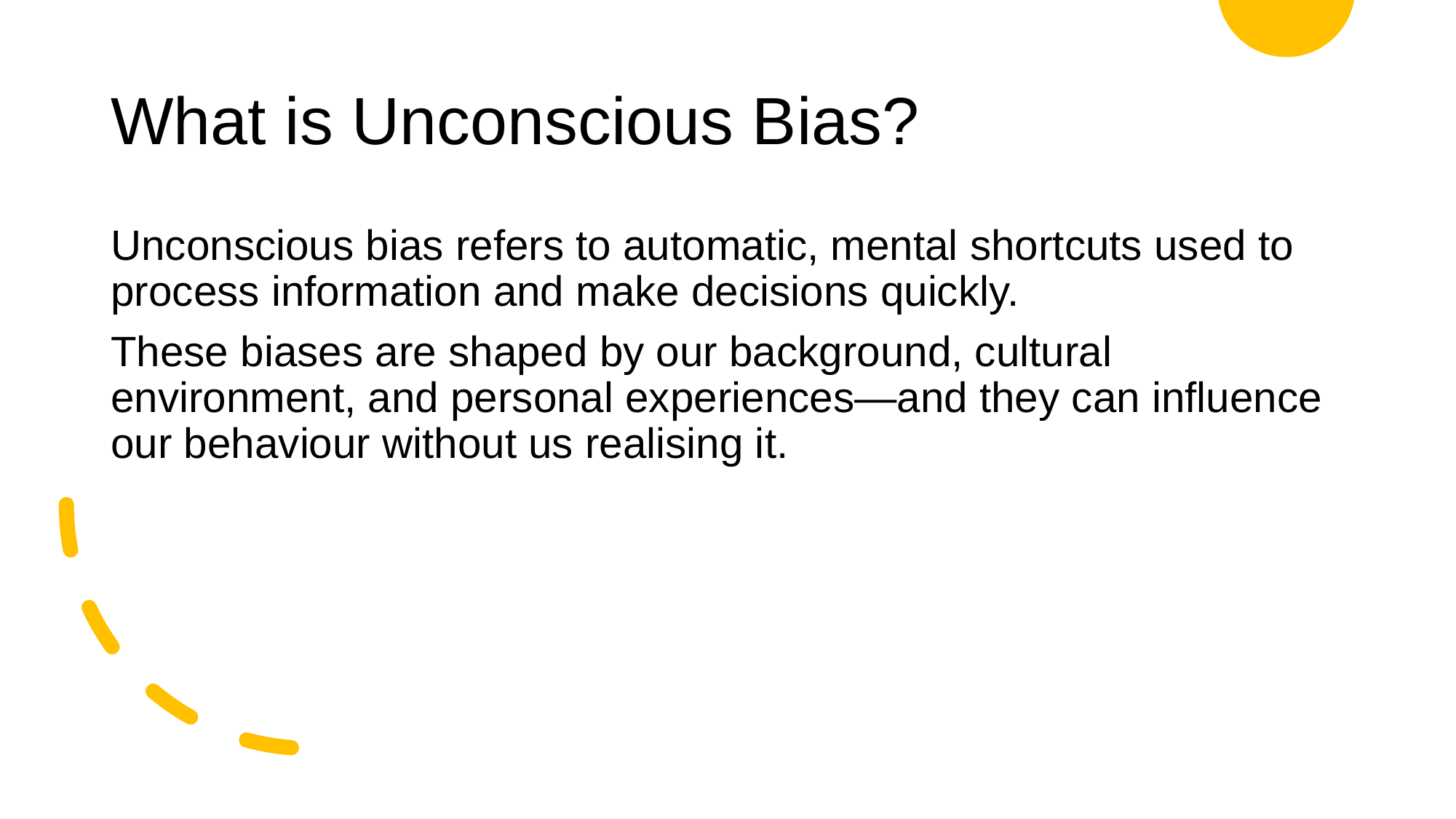

# What is Unconscious Bias?
Unconscious bias refers to automatic, mental shortcuts used to process information and make decisions quickly.
These biases are shaped by our background, cultural environment, and personal experiences—and they can influence our behaviour without us realising it.